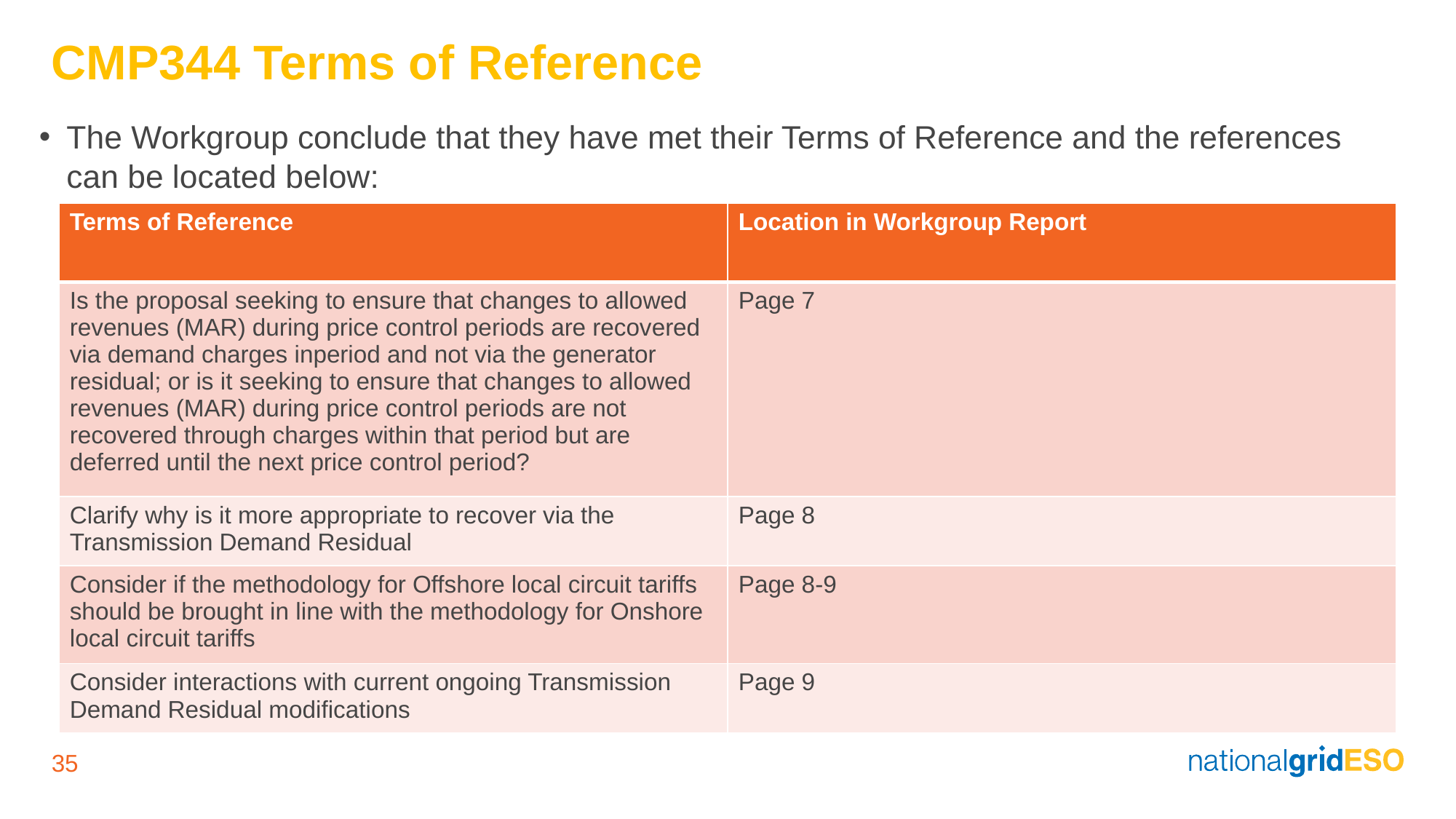

# CMP344 Terms of Reference
The Workgroup conclude that they have met their Terms of Reference and the references can be located below:

| Terms of Reference | Location in Workgroup Report |
| --- | --- |
| Is the proposal seeking to ensure that changes to allowed revenues (MAR) during price control periods are recovered via demand charges inperiod and not via the generator residual; or is it seeking to ensure that changes to allowed revenues (MAR) during price control periods are not recovered through charges within that period but are deferred until the next price control period? | Page 7 |
| Clarify why is it more appropriate to recover via the Transmission Demand Residual | Page 8 |
| Consider if the methodology for Offshore local circuit tariffs should be brought in line with the methodology for Onshore local circuit tariffs | Page 8-9 |
| Consider interactions with current ongoing Transmission Demand Residual modifications | Page 9 |